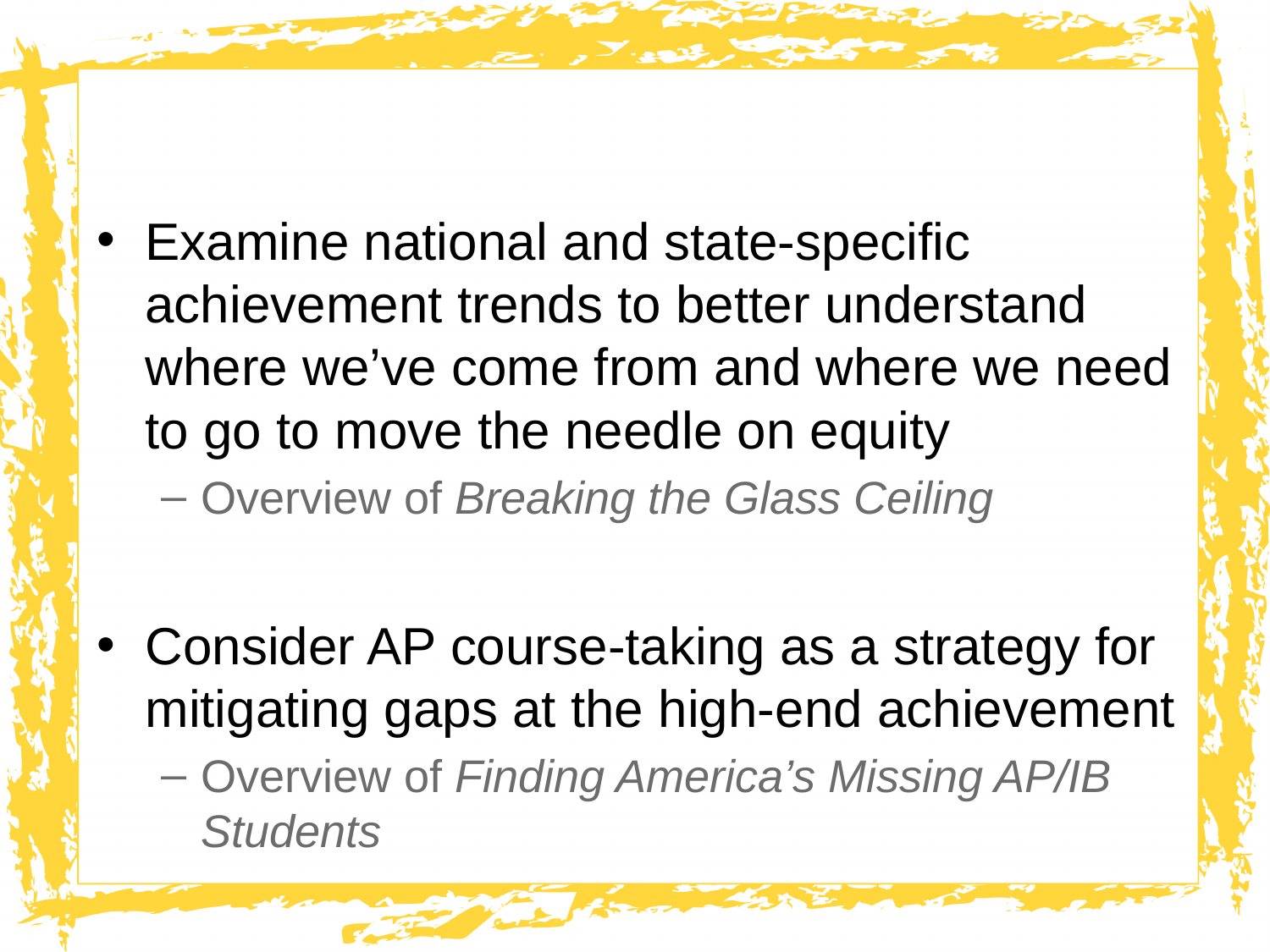

#
Examine national and state-specific achievement trends to better understand where we’ve come from and where we need to go to move the needle on equity
Overview of Breaking the Glass Ceiling

Consider AP course-taking as a strategy for mitigating gaps at the high-end achievement
Overview of Finding America’s Missing AP/IB Students